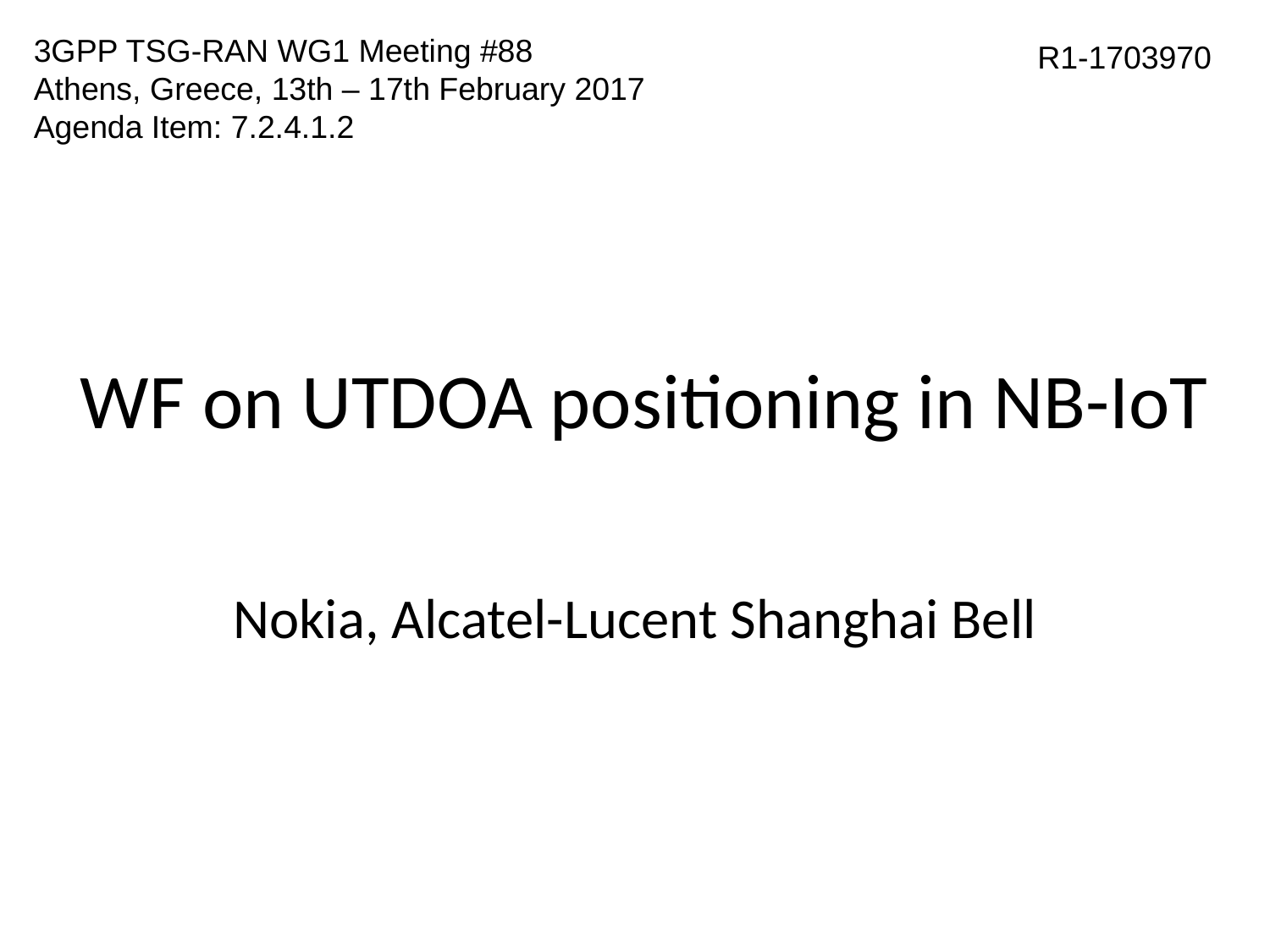

3GPP TSG-RAN WG1 Meeting #88
Athens, Greece, 13th – 17th February 2017
Agenda Item: 7.2.4.1.2
R1-1703970
# WF on UTDOA positioning in NB-IoT
Nokia, Alcatel-Lucent Shanghai Bell